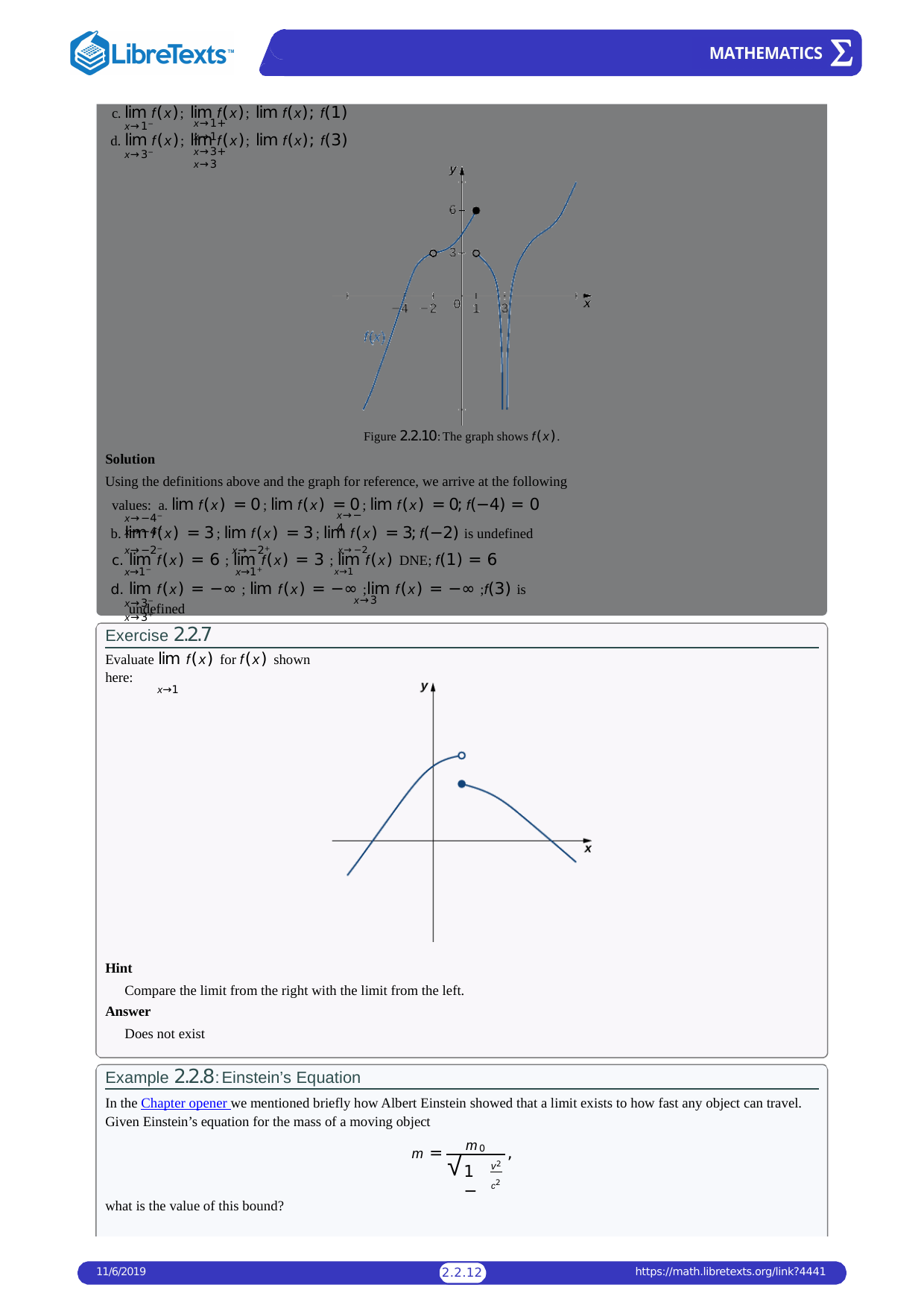

c. lim f(x); lim f(x); lim f(x); f(1)

x→1+	x→1
x→1−
d. lim f(x); lim f(x); lim f(x); f(3)
x→3+	x→3
x→3−

Figure 2.2.10: The graph shows f(x).
Solution
Using the definitions above and the graph for reference, we arrive at the following values:  a. lim f(x) = 0 ; lim f(x) = 0 ; lim f(x) = 0; f(−4) = 0
x→−4
x→−4−	x→−4+
b. lim f(x) = 3 ; lim f(x) = 3 ; lim f(x) = 3; f(−2) is undefined
x→−2−	x→−2+	x→−2
lim f(x) = 6 ; lim f(x) = 3 ; lim f(x) DNE; f(1) = 6
x→1−	x→1+	x→1
lim f(x) = −∞ ; lim f(x) = −∞ ;lim f(x) = −∞ ;f(3) is undefined
x→3
x→3−	x→3+
Exercise 2.2.7
Evaluate lim f(x) for f(x) shown here:
x→1

Hint
Compare the limit from the right with the limit from the left.
Answer
Does not exist

Example 2.2.8: Einstein’s Equation
In the Chapter opener we mentioned briefly how Albert Einstein showed that a limit exists to how fast any object can travel.  Given Einstein’s equation for the mass of a moving object

m0
m =
,
√

2
v
1 −
c2

what is the value of this bound?

11/6/2019
https://math.libretexts.org/link?4441
2.2.12